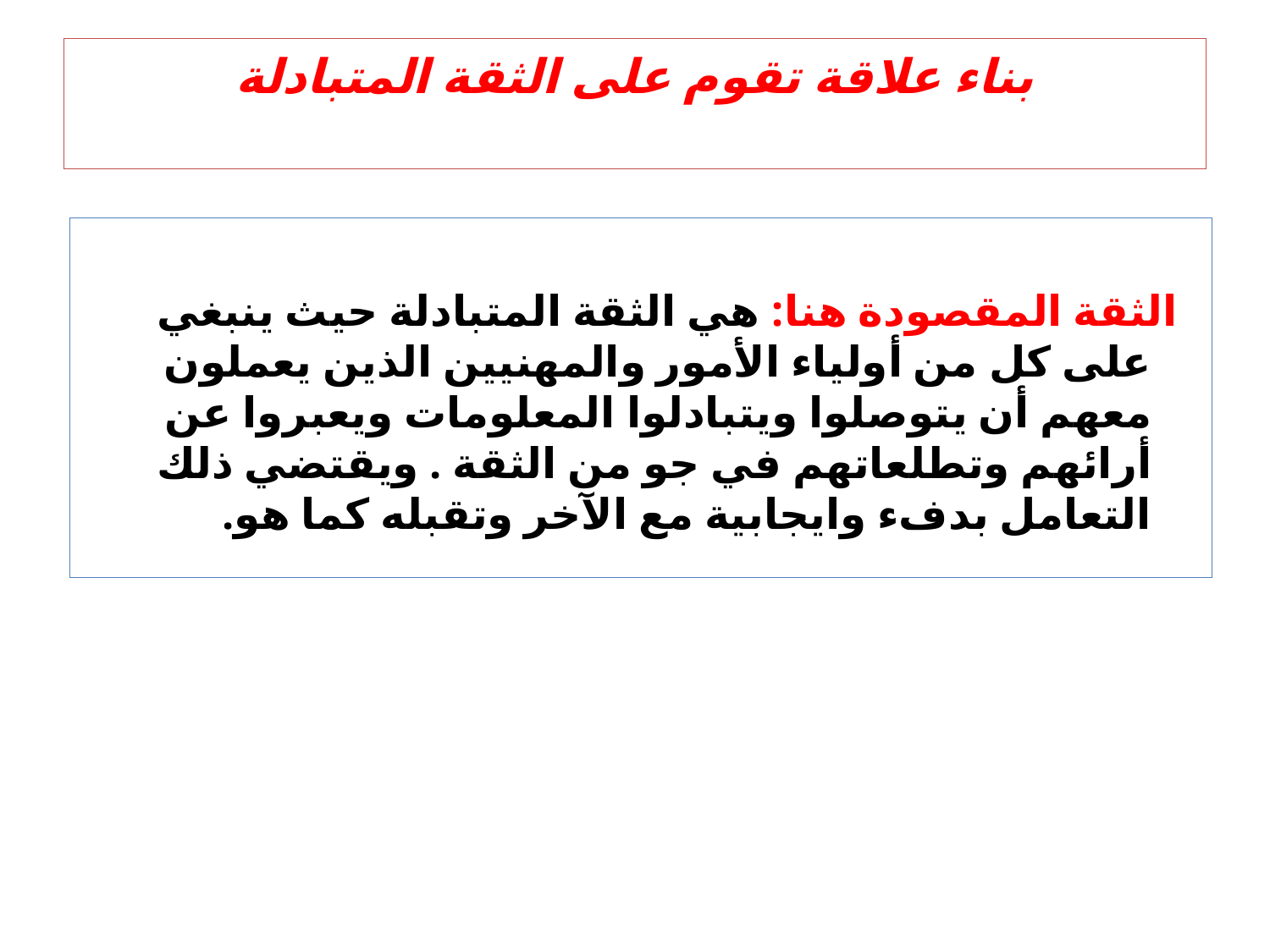

# بناء علاقة تقوم على الثقة المتبادلة

  الثقة المقصودة هنا: هي الثقة المتبادلة حيث ينبغي على كل من أولياء الأمور والمهنيين الذين يعملون معهم أن يتوصلوا ويتبادلوا المعلومات ويعبروا عن أرائهم وتطلعاتهم في جو من الثقة . ويقتضي ذلك التعامل بدفء وايجابية مع الآخر وتقبله كما هو.